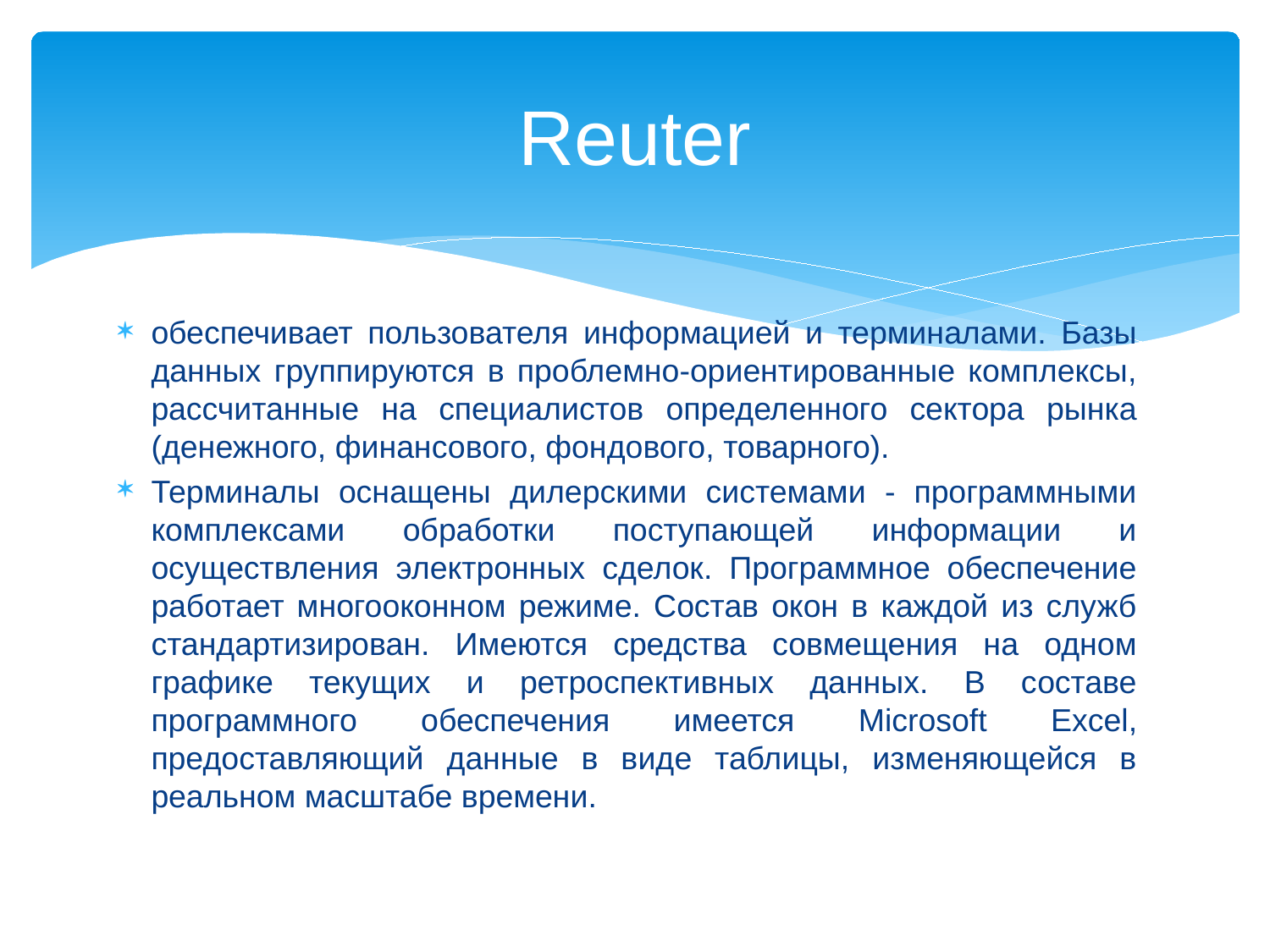

# Reuter
обеспечивает пользователя информацией и терминалами. Базы данных группируются в проблемно-ориентированные комплексы, рассчитанные на специалистов определенного сектора рынка (денежного, финансового, фондового, товарного).
Терминалы оснащены дилерскими системами - программными комплексами обработки поступающей информации и осуществления электронных сделок. Программное обеспечение работает многооконном режиме. Состав окон в каждой из служб стандартизирован. Имеются средства совмещения на одном графике текущих и ретроспективных данных. В составе программного обеспечения имеется Microsoft Excel, предоставляющий данные в виде таблицы, изменяющейся в реальном масштабе времени.